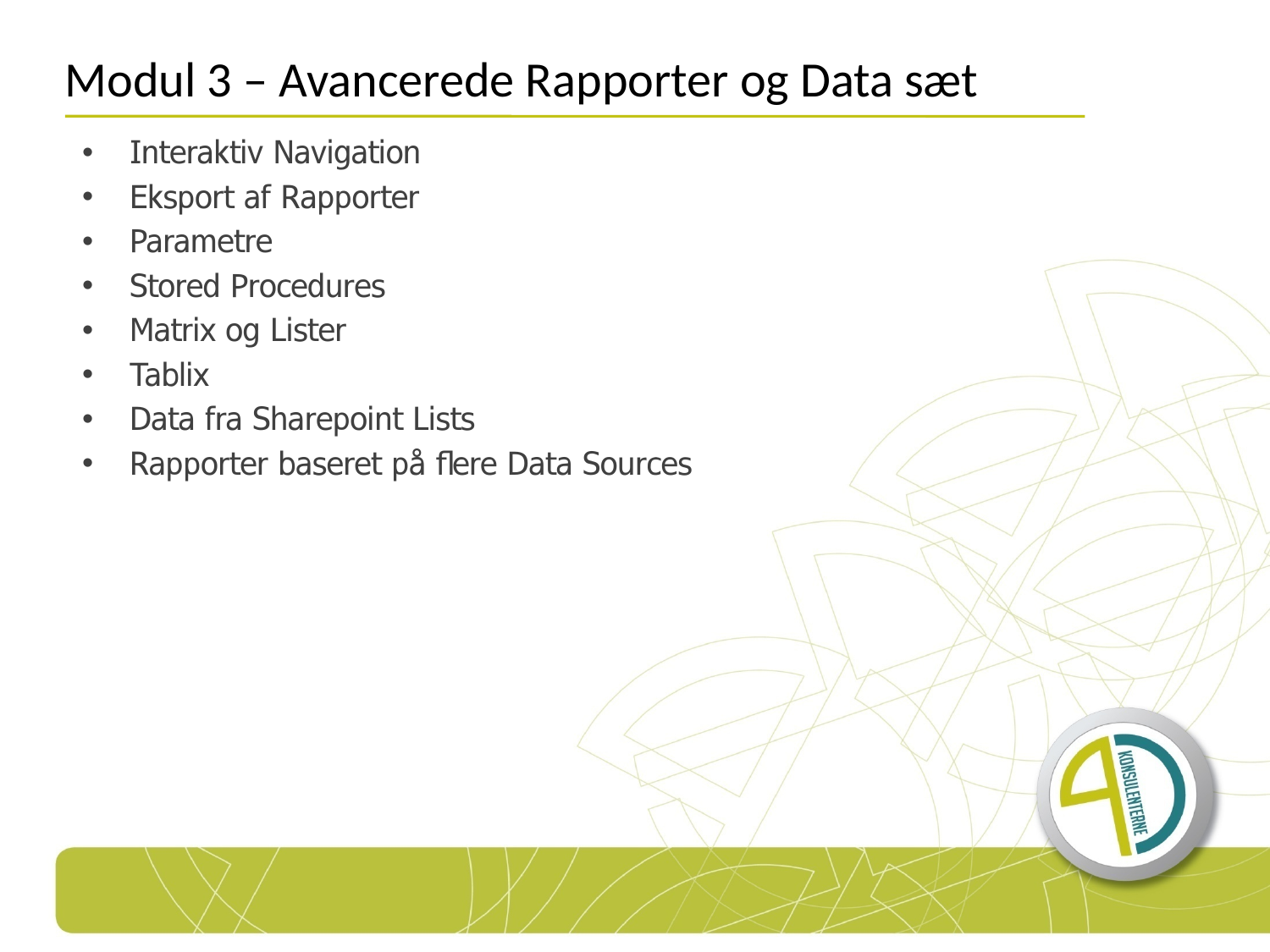

# Modul 3 – Avancerede Rapporter og Data sæt
Interaktiv Navigation
Eksport af Rapporter
Parametre
Stored Procedures
Matrix og Lister
Tablix
Data fra Sharepoint Lists
Rapporter baseret på flere Data Sources